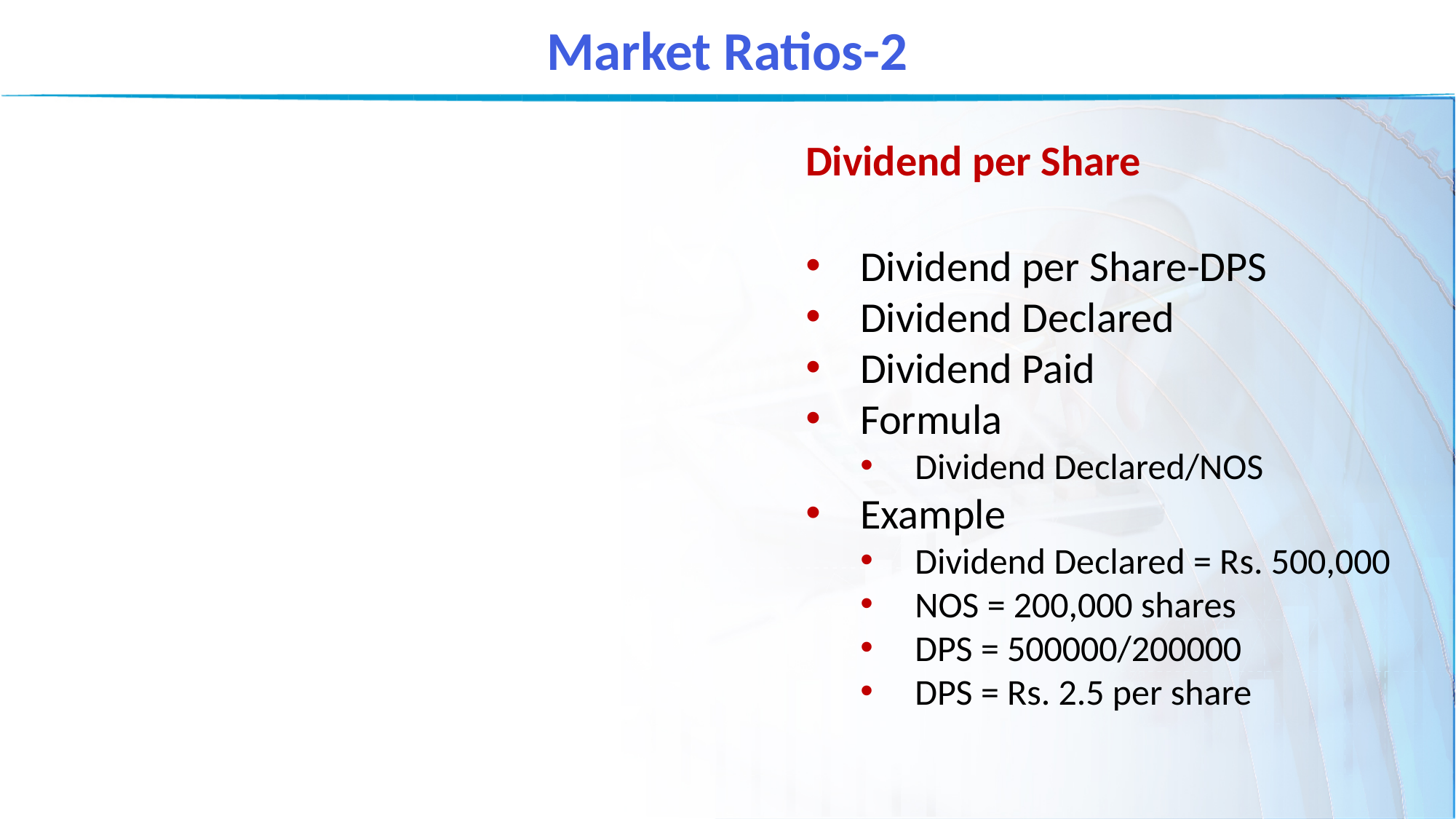

Market Ratios-2
Dividend per Share

Dividend per Share-DPS
Dividend Declared
Dividend Paid
Formula
Dividend Declared/NOS
Example
Dividend Declared = Rs. 500,000
NOS = 200,000 shares
DPS = 500000/200000
DPS = Rs. 2.5 per share